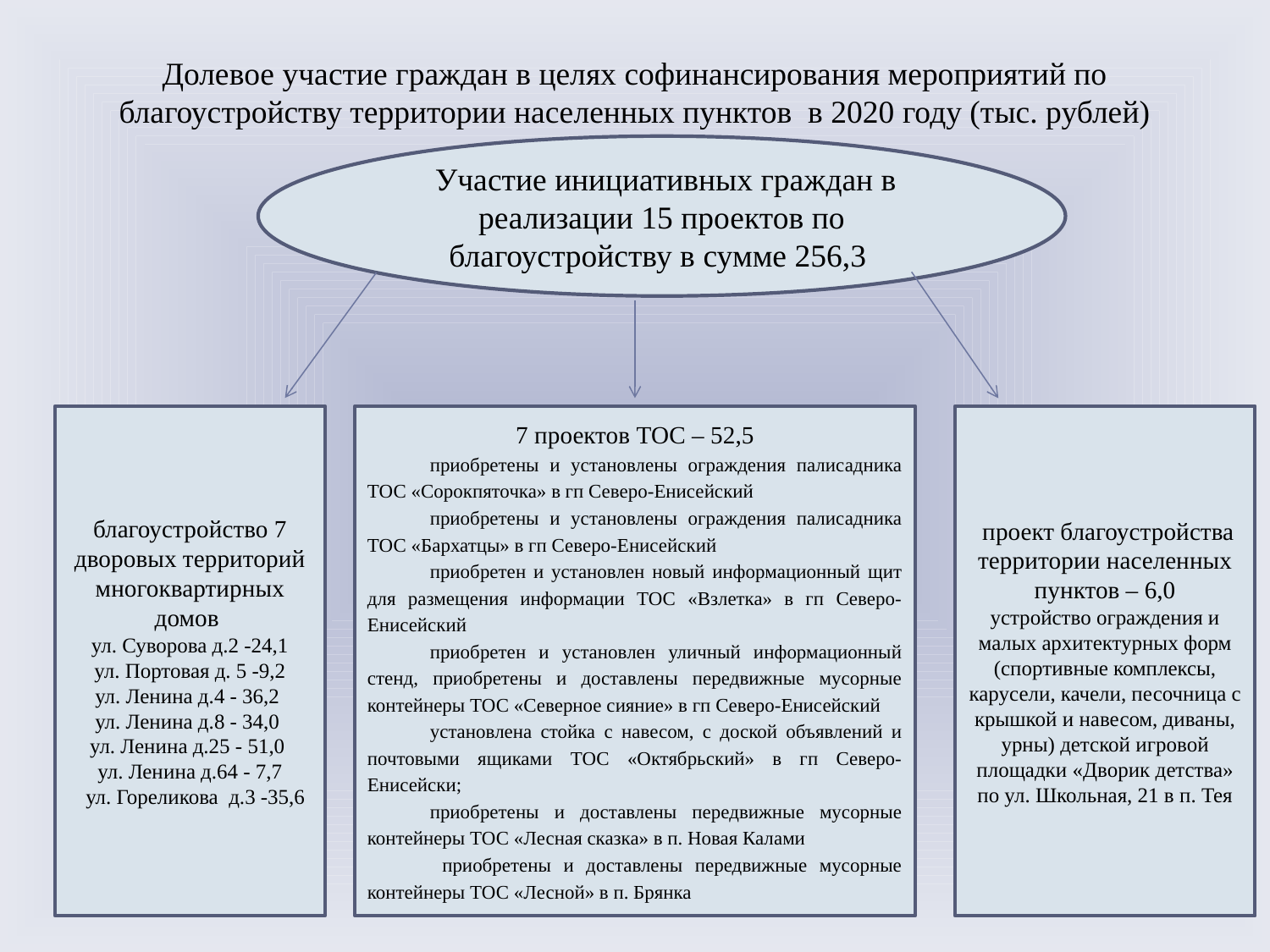

# Долевое участие граждан в целях софинансирования мероприятий по благоустройству территории населенных пунктов  в 2020 году (тыс. рублей)
 Участие инициативных граждан в реализации 15 проектов по благоустройству в сумме 256,3

благоустройство 7 дворовых территорий многоквартирных домов
ул. Суворова д.2 -24,1
 ул. Портовая д. 5 -9,2
ул. Ленина д.4 - 36,2
ул. Ленина д.8 - 34,0
ул. Ленина д.25 - 51,0
ул. Ленина д.64 - 7,7
  ул. Гореликова  д.3 -35,6
7 проектов ТОС – 52,5
приобретены и установлены ограждения палисадника ТОС «Сорокпяточка» в гп Северо-Енисейский
приобретены и установлены ограждения палисадника ТОС «Бархатцы» в гп Северо-Енисейский
приобретен и установлен новый информационный щит для размещения информации ТОС «Взлетка» в гп Северо-Енисейский
приобретен и установлен уличный информационный стенд, приобретены и доставлены передвижные мусорные контейнеры ТОС «Северное сияние» в гп Северо-Енисейский
установлена стойка с навесом, с доской объявлений и почтовыми ящиками ТОС «Октябрьский» в гп Северо-Енисейски;
приобретены и доставлены передвижные мусорные контейнеры ТОС «Лесная сказка» в п. Новая Калами
 приобретены и доставлены передвижные мусорные контейнеры ТОС «Лесной» в п. Брянка
 проект благоустройства территории населенных пунктов – 6,0
устройство ограждения и малых архитектурных форм (спортивные комплексы, карусели, качели, песочница с крышкой и навесом, диваны, урны) детской игровой площадки «Дворик детства» по ул. Школьная, 21 в п. Тея